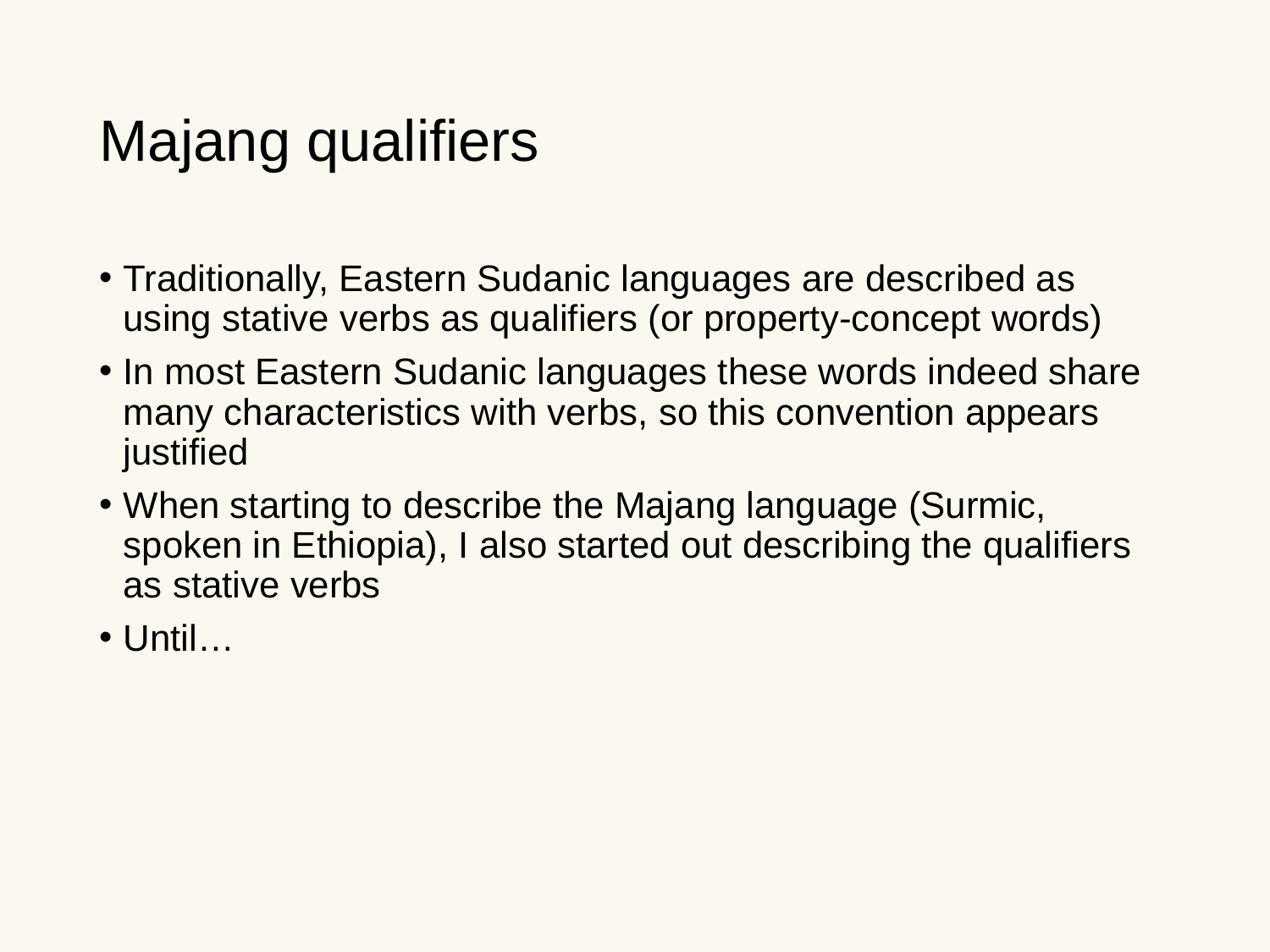

Majang qualifiers
Traditionally, Eastern Sudanic languages are described as using stative verbs as qualifiers (or property-concept words)
In most Eastern Sudanic languages these words indeed share many characteristics with verbs, so this convention appears justified
When starting to describe the Majang language (Surmic, spoken in Ethiopia), I also started out describing the qualifiers as stative verbs
Until…